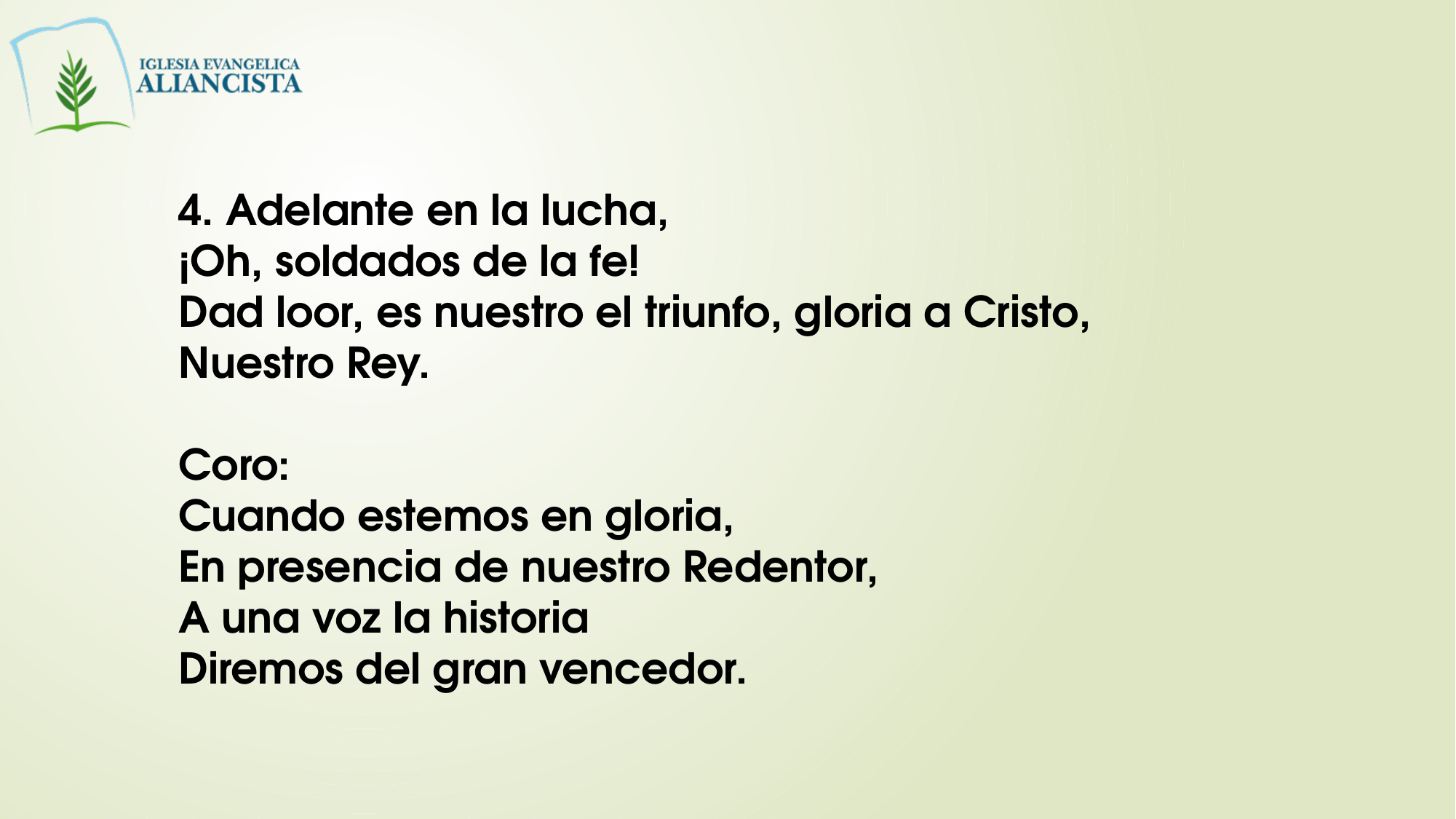

4. Adelante en la lucha,
¡Oh, soldados de la fe!
Dad loor, es nuestro el triunfo, gloria a Cristo,
Nuestro Rey.

Coro:
Cuando estemos en gloria,
En presencia de nuestro Redentor,
A una voz la historia
Diremos del gran vencedor.